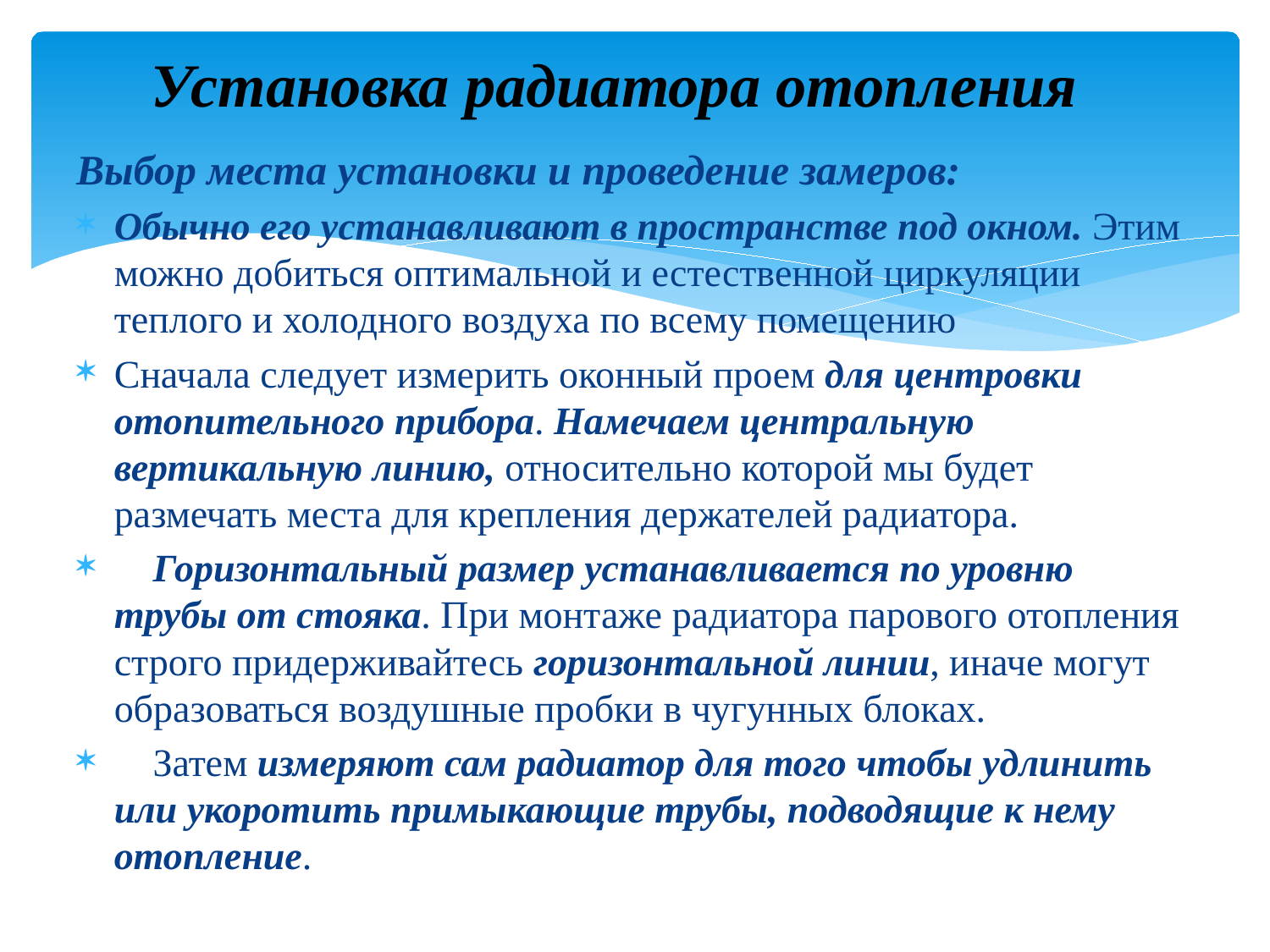

# Установка радиатора отопления
Выбор места установки и проведение замеров:
Обычно его устанавливают в пространстве под окном. Этим можно добиться оптимальной и естественной циркуляции теплого и холодного воздуха по всему помещению
Сначала следует измерить оконный проем для центровки отопительного прибора. Намечаем центральную вертикальную линию, относительно которой мы будет размечать места для крепления держателей радиатора.
    Горизонтальный размер устанавливается по уровню трубы от стояка. При монтаже радиатора парового отопления строго придерживайтесь горизонтальной линии, иначе могут образоваться воздушные пробки в чугунных блоках.
    Затем измеряют сам радиатор для того чтобы удлинить или укоротить примыкающие трубы, подводящие к нему отопление.